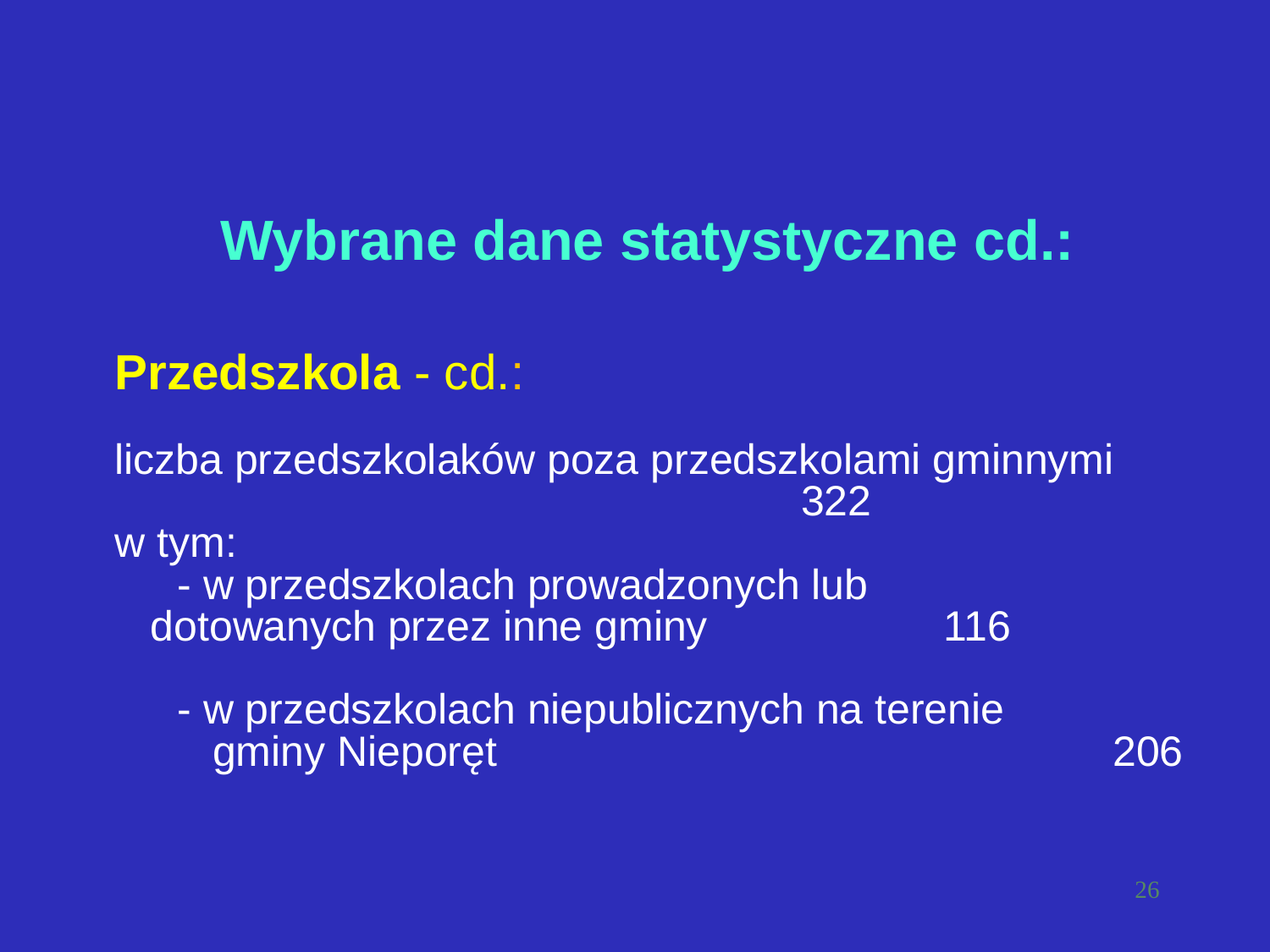

Wybrane dane statystyczne cd.:
Przedszkola - cd.:

liczba przedszkolaków poza przedszkolami gminnymi												322
w tym:
	- w przedszkolach prowadzonych lub
   dotowanych przez inne gminy                    116
	- w przedszkolach niepublicznych na terenie
	   gminy Nieporęt										206
26